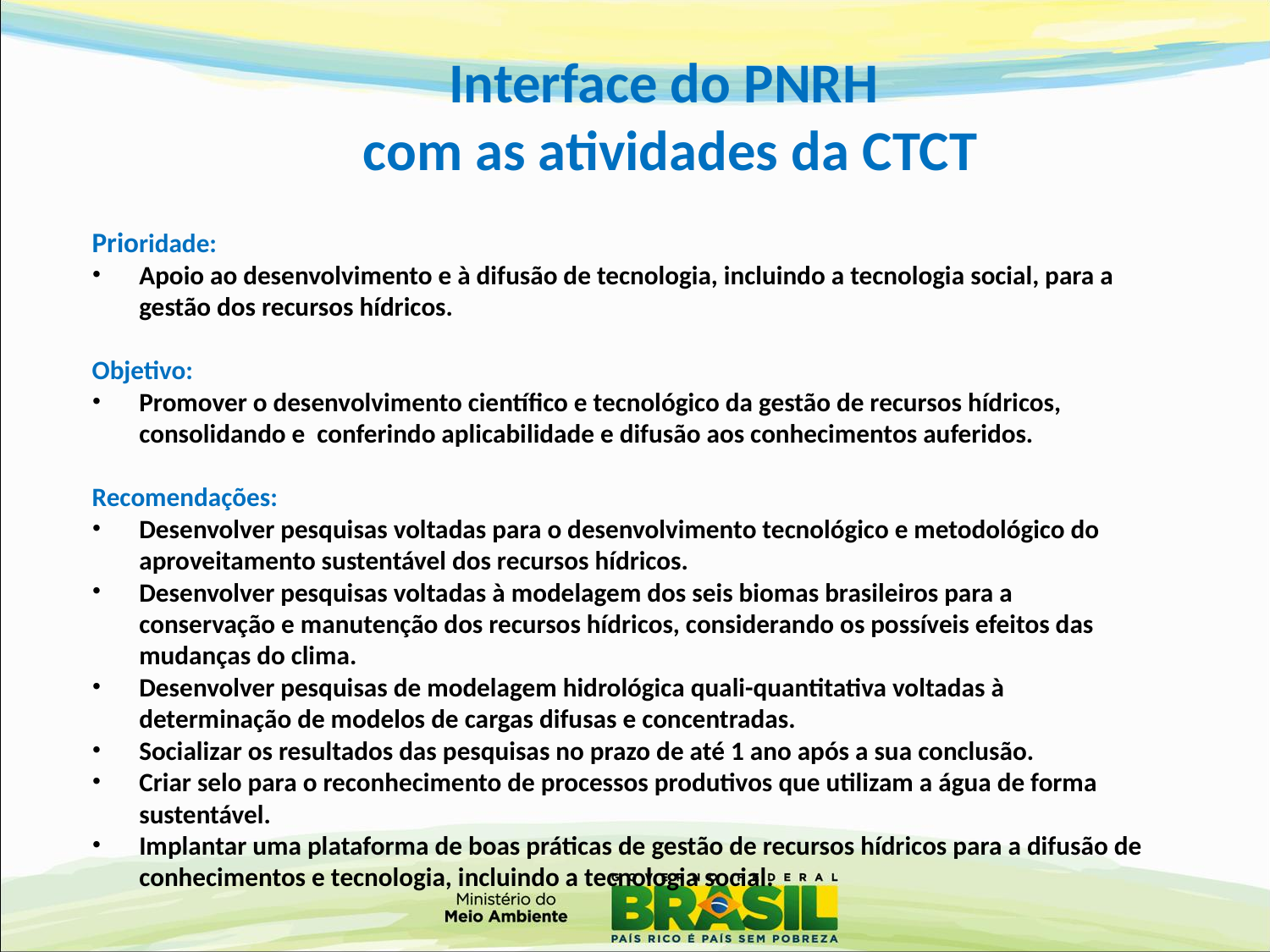

Interface do PNRH
com as atividades da CTCT
Prioridade:
Apoio ao desenvolvimento e à difusão de tecnologia, incluindo a tecnologia social, para a gestão dos recursos hídricos.

Objetivo:
Promover o desenvolvimento científico e tecnológico da gestão de recursos hídricos, consolidando e  conferindo aplicabilidade e difusão aos conhecimentos auferidos.

Recomendações:
Desenvolver pesquisas voltadas para o desenvolvimento tecnológico e metodológico do aproveitamento sustentável dos recursos hídricos.
Desenvolver pesquisas voltadas à modelagem dos seis biomas brasileiros para a conservação e manutenção dos recursos hídricos, considerando os possíveis efeitos das mudanças do clima.
Desenvolver pesquisas de modelagem hidrológica quali-quantitativa voltadas à determinação de modelos de cargas difusas e concentradas.
Socializar os resultados das pesquisas no prazo de até 1 ano após a sua conclusão.
Criar selo para o reconhecimento de processos produtivos que utilizam a água de forma sustentável.
Implantar uma plataforma de boas práticas de gestão de recursos hídricos para a difusão de conhecimentos e tecnologia, incluindo a tecnologia social.